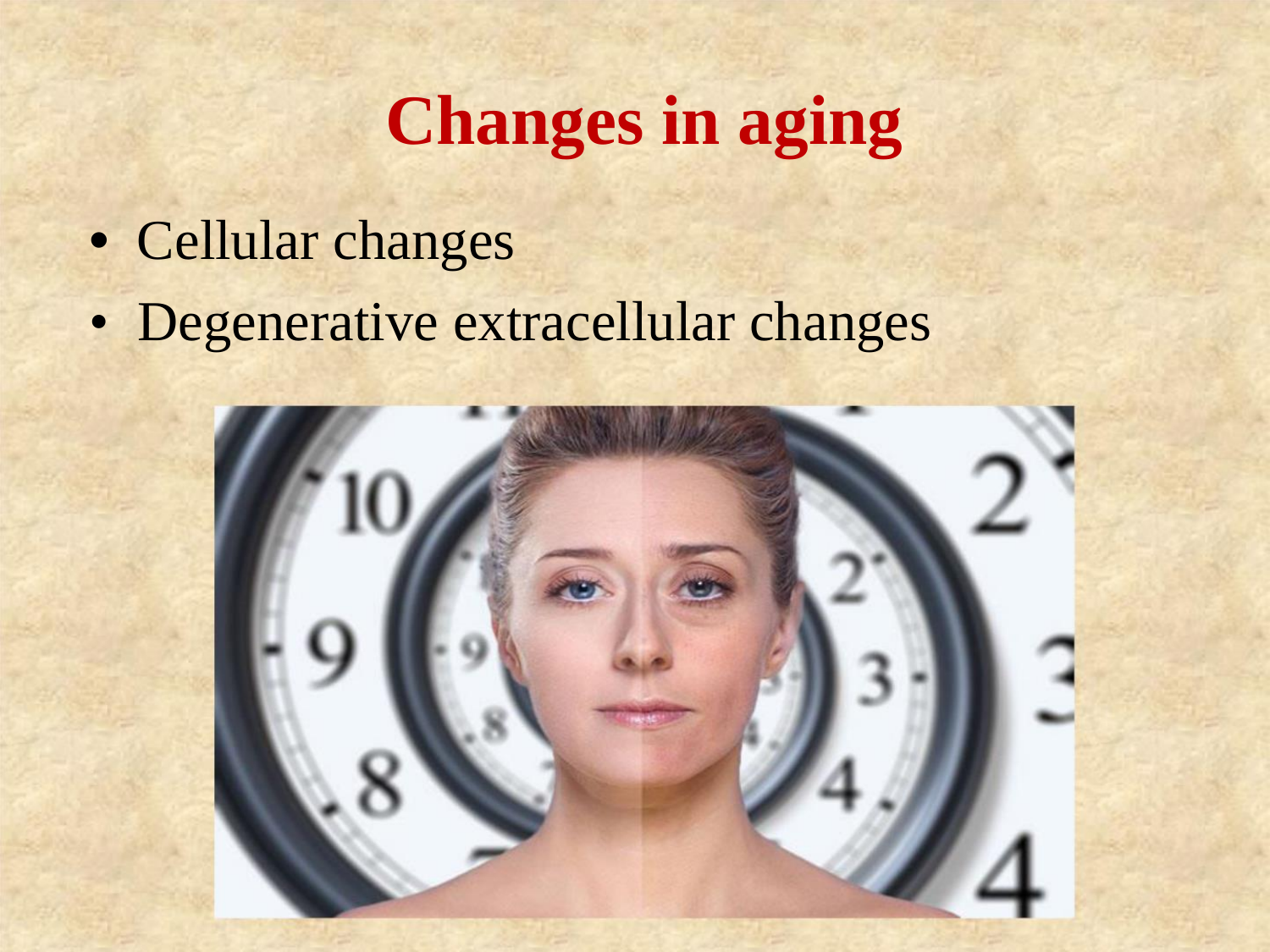

Changes in aging
• Cellular changes
•  Degenerative extracellular changes